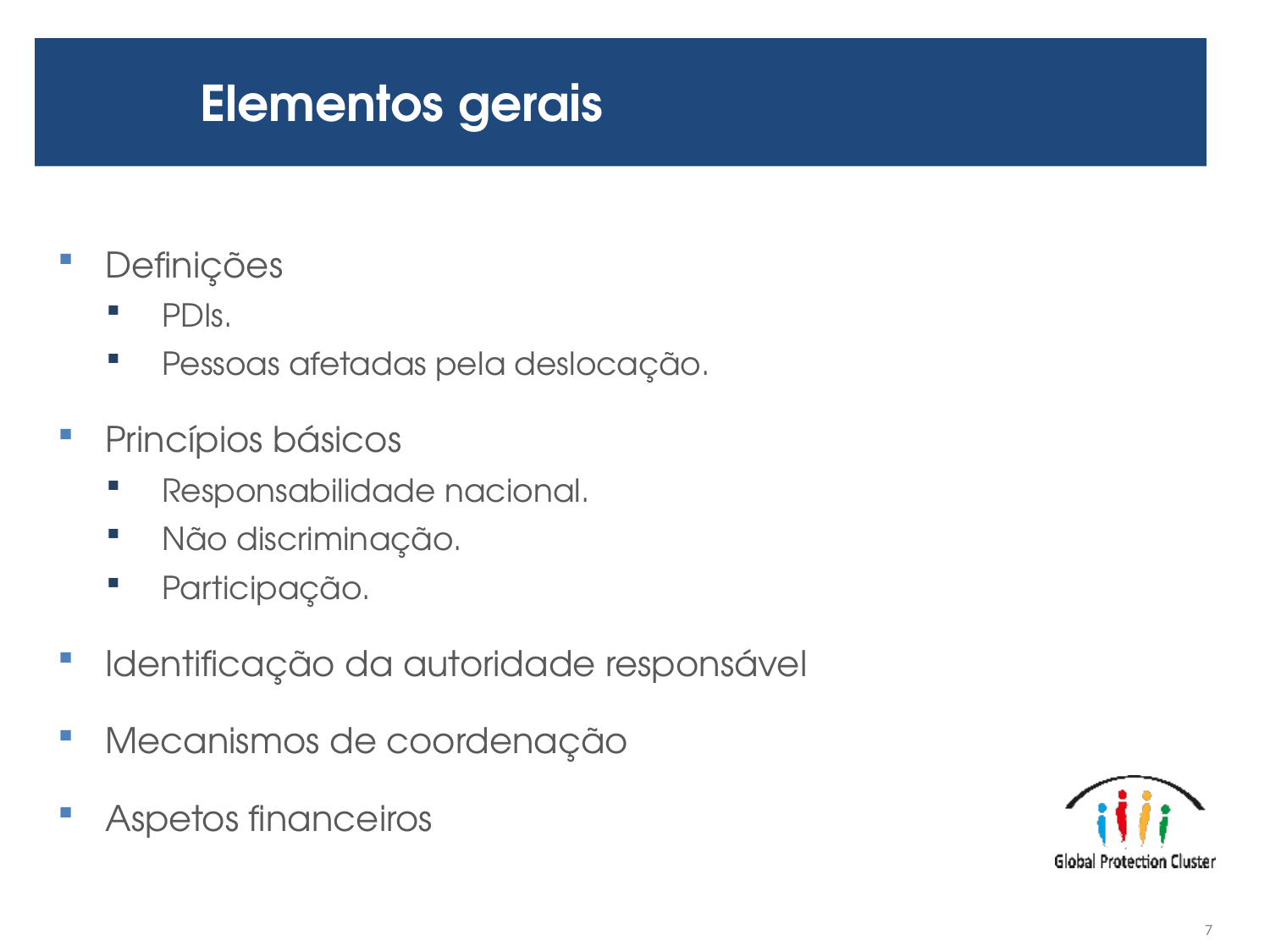

# Elementos gerais
Definições
 PDIs.
 Pessoas afetadas pela deslocação.
Princípios básicos
 Responsabilidade nacional.
 Não discriminação.
 Participação.
Identificação da autoridade responsável
Mecanismos de coordenação
Aspetos financeiros